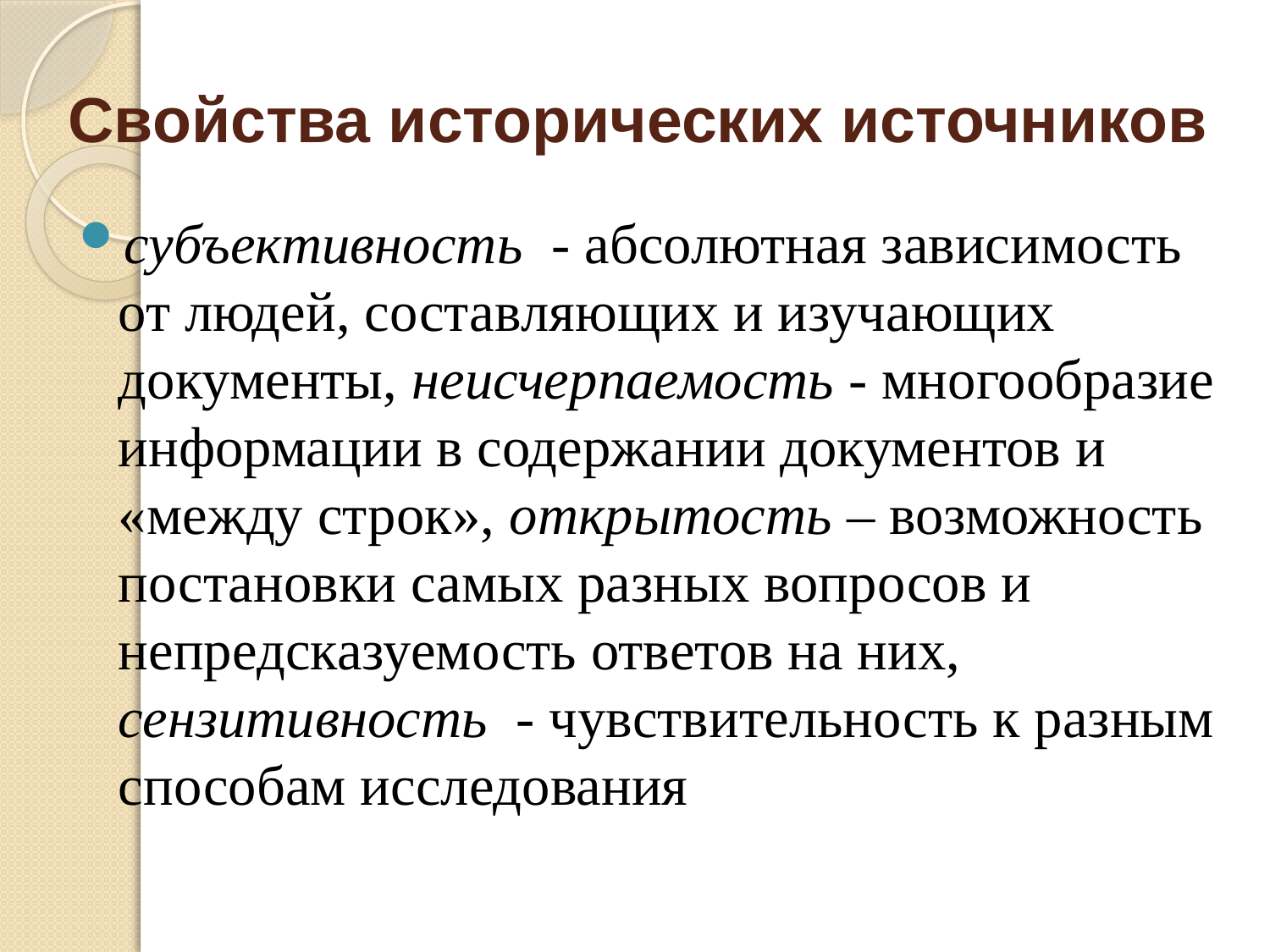

# Свойства исторических источников
субъективность  - абсолютная зависимость от людей, составляющих и изучающих документы, неисчерпаемость - многообразие информации в содержании документов и «между строк», открытость – возможность постановки самых разных вопросов и непредсказуемость ответов на них, сензитивность  - чувствительность к разным способам исследования